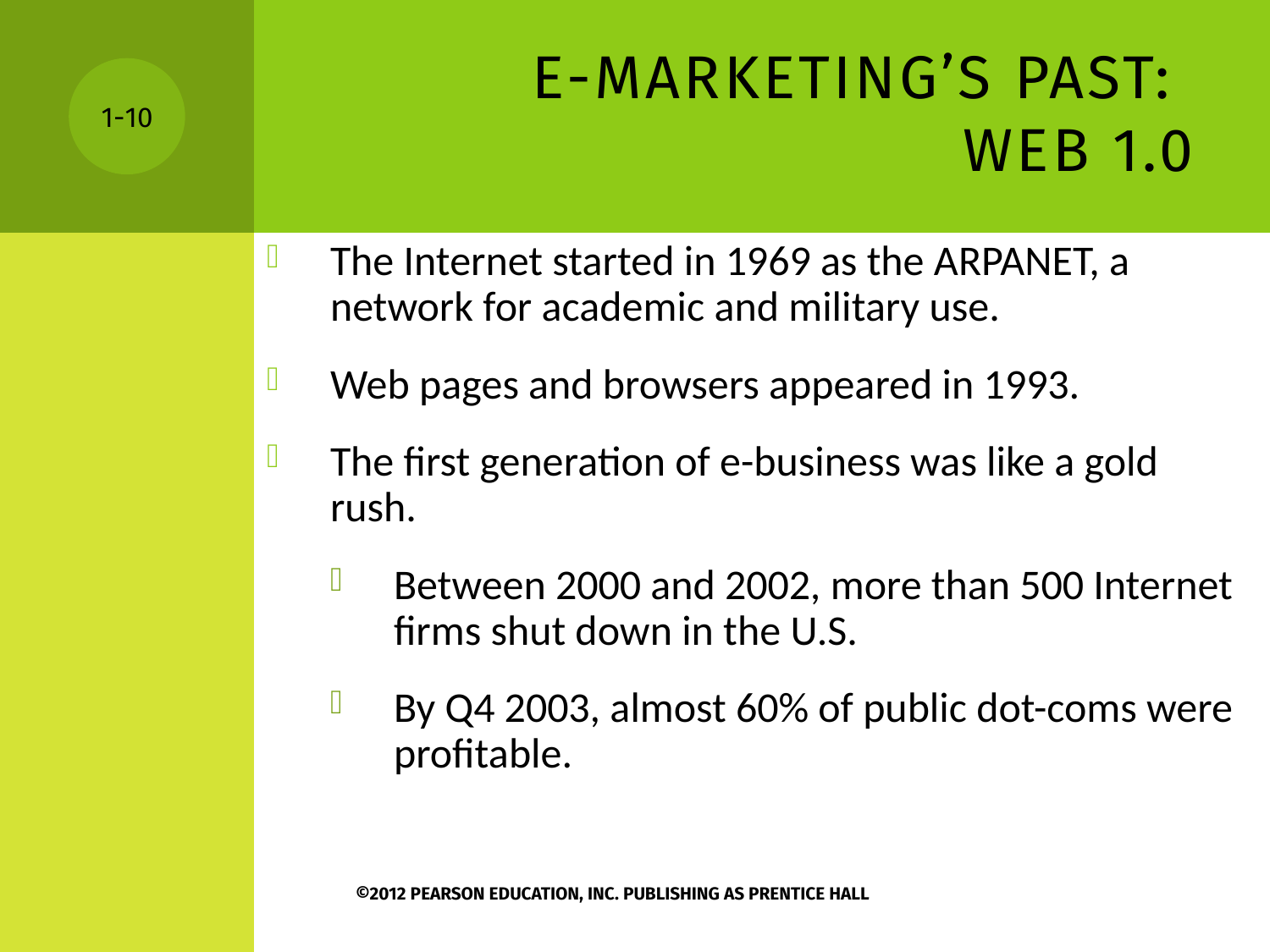

# E-Marketing’s Past: Web 1.0
1-10
The Internet started in 1969 as the ARPANET, a network for academic and military use.
Web pages and browsers appeared in 1993.
The first generation of e-business was like a gold rush.
Between 2000 and 2002, more than 500 Internet firms shut down in the U.S.
By Q4 2003, almost 60% of public dot-coms were profitable.
 ©2012 PEARSON EDUCATION, INC. PUBLISHING AS PRENTICE HALL